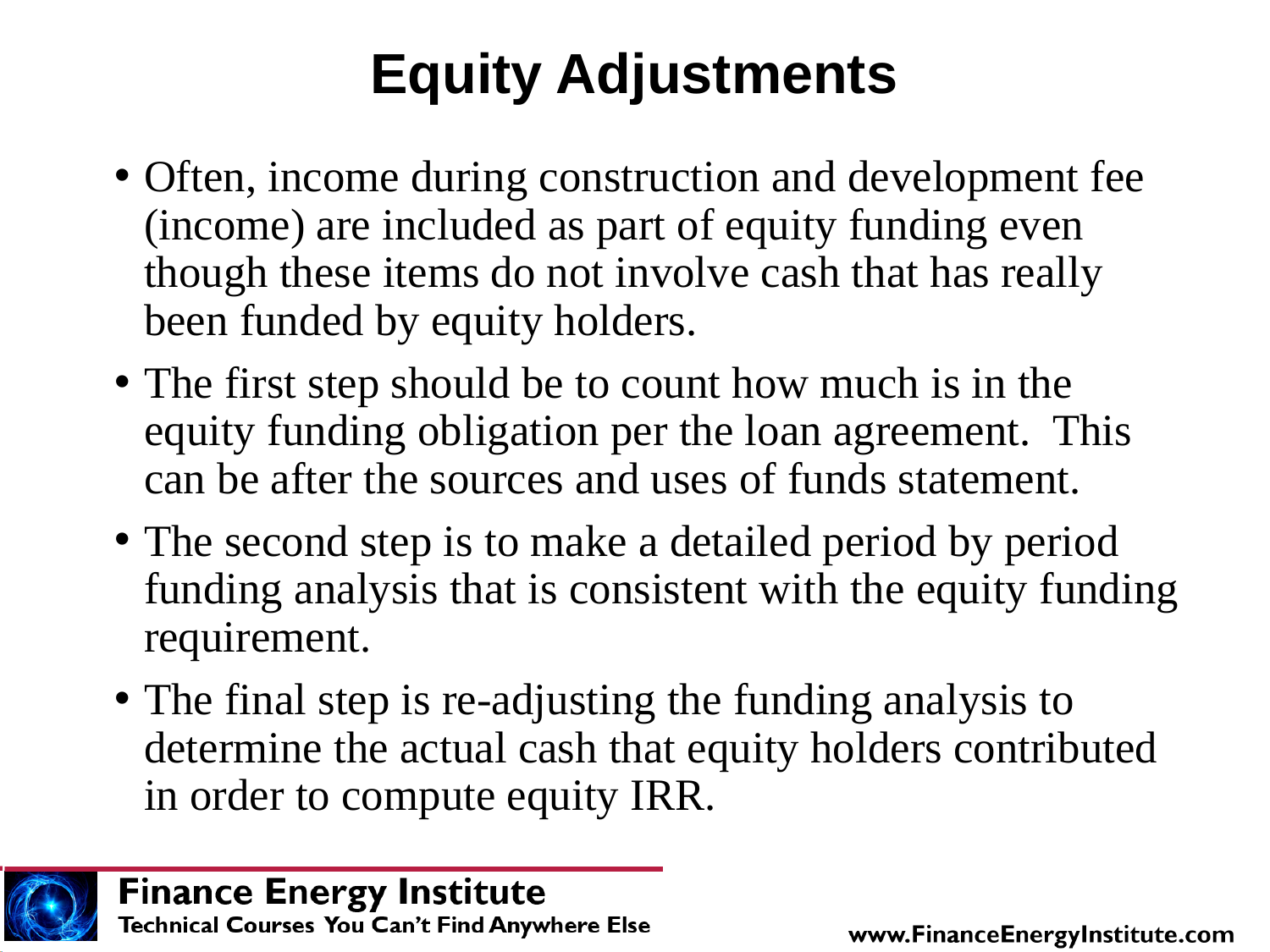

# Equity Adjustments
Often, income during construction and development fee (income) are included as part of equity funding even though these items do not involve cash that has really been funded by equity holders.
The first step should be to count how much is in the equity funding obligation per the loan agreement.  This can be after the sources and uses of funds statement.
The second step is to make a detailed period by period funding analysis that is consistent with the equity funding requirement.
The final step is re-adjusting the funding analysis to determine the actual cash that equity holders contributed in order to compute equity IRR.